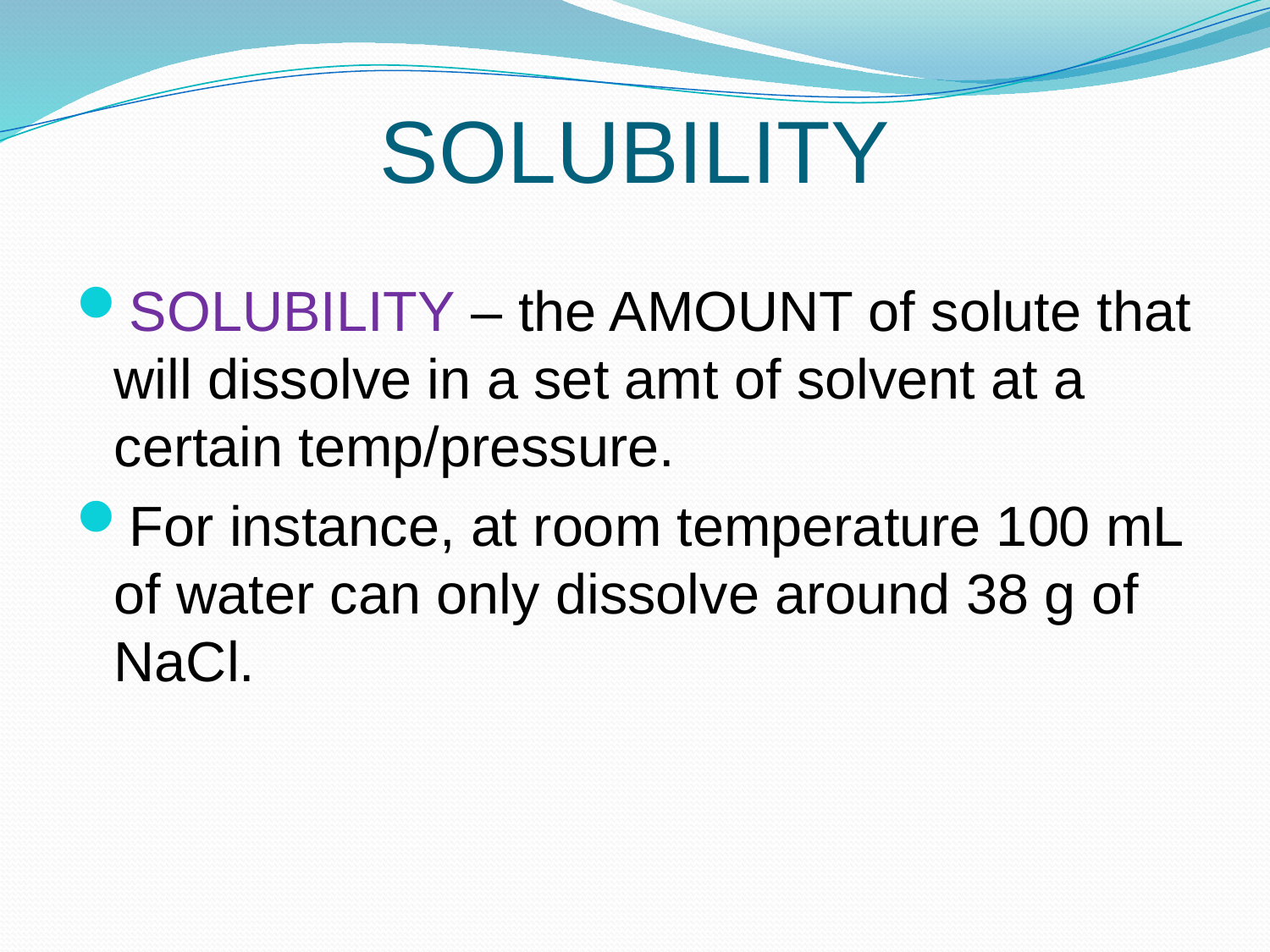

# SOLUBILITY
SOLUBILITY – the AMOUNT of solute that will dissolve in a set amt of solvent at a certain temp/pressure.
For instance, at room temperature 100 mL of water can only dissolve around 38 g of NaCl.